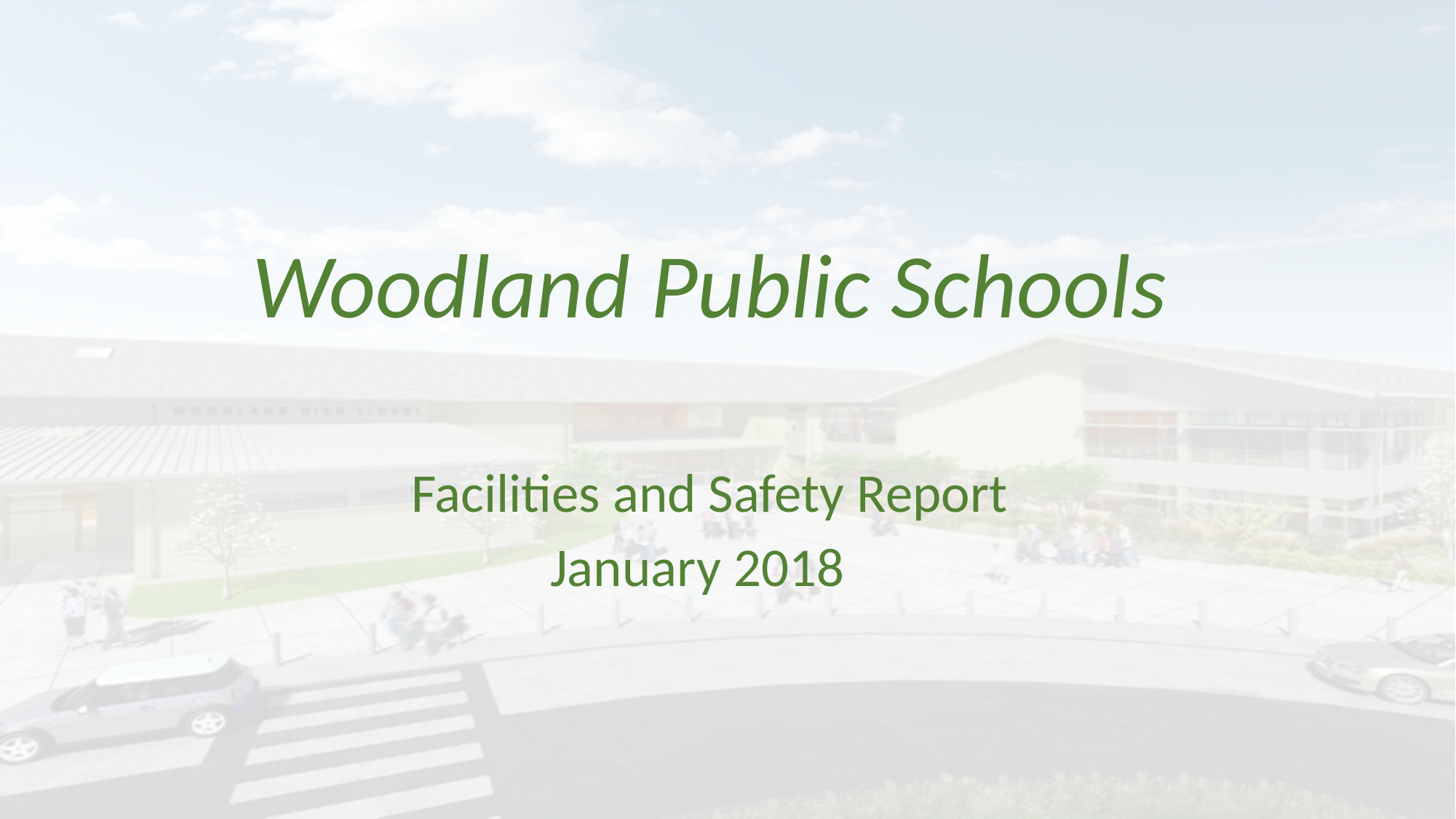

# Woodland Public Schools
Facilities and Safety Report
January 2018